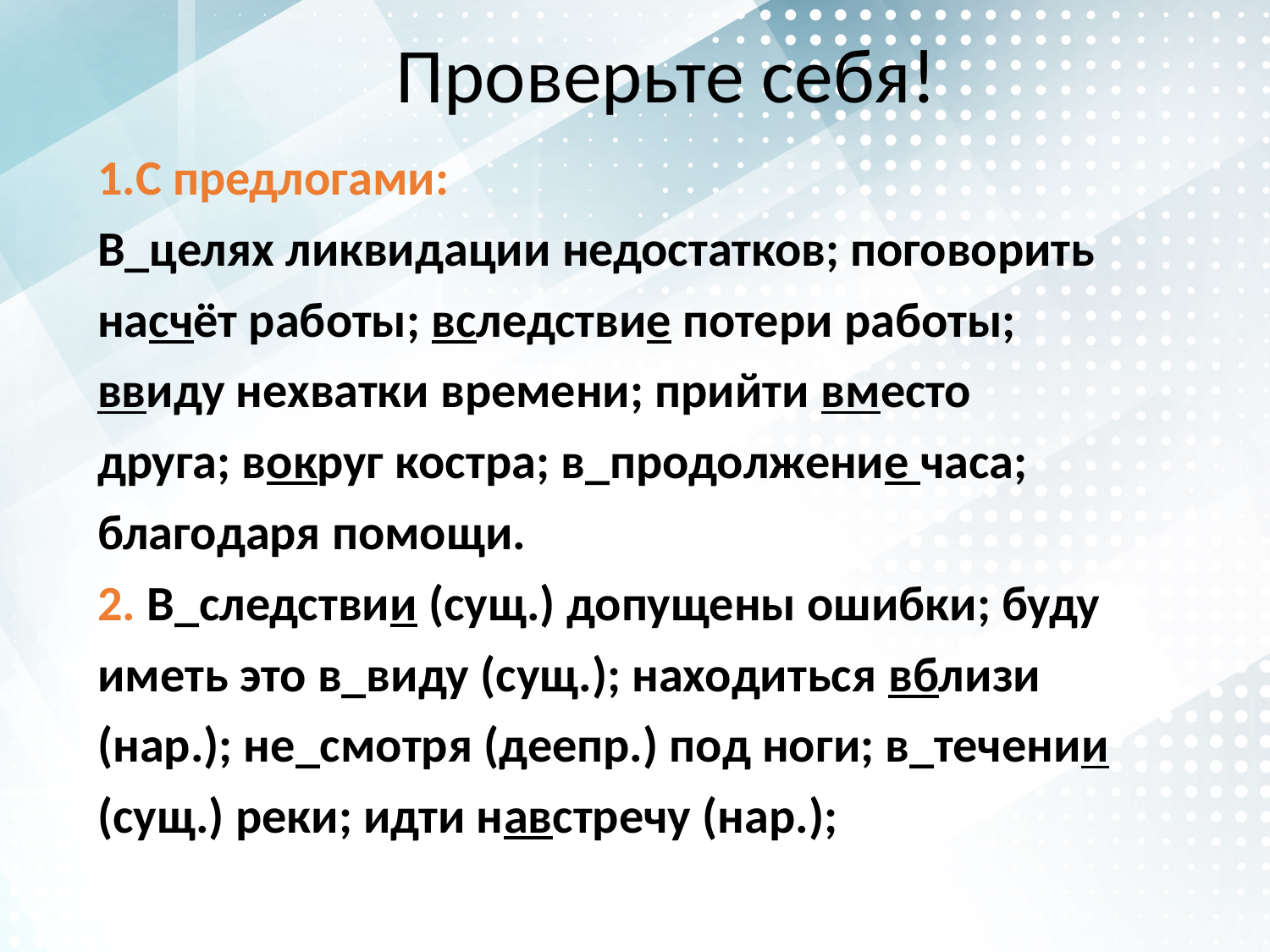

# Проверьте себя!
1.С предлогами:
В_целях ликвидации недостатков; поговорить
насчёт работы; вследствие потери работы;
ввиду нехватки времени; прийти вместо
друга; вокруг костра; в_продолжение часа;
благодаря помощи.
2. В_следствии (сущ.) допущены ошибки; буду
иметь это в_виду (сущ.); находиться вблизи
(нар.); не_смотря (деепр.) под ноги; в_течении
(сущ.) реки; идти навстречу (нар.);